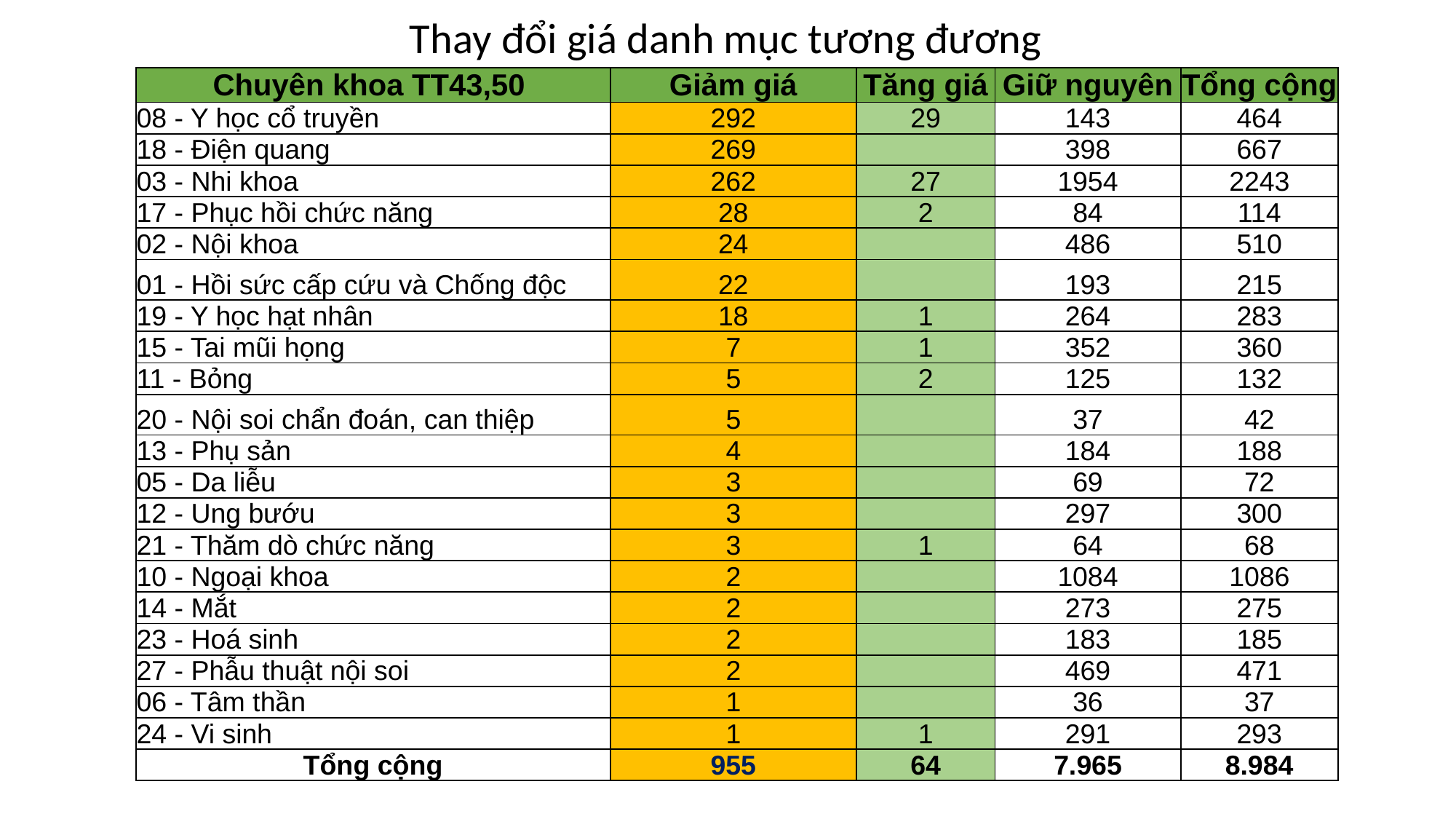

# Thay đổi giá danh mục tương đương
| Chuyên khoa TT43,50 | Giảm giá | Tăng giá | Giữ nguyên | Tổng cộng |
| --- | --- | --- | --- | --- |
| 08 - Y học cổ truyền | 292 | 29 | 143 | 464 |
| 18 - Điện quang | 269 |  | 398 | 667 |
| 03 - Nhi khoa | 262 | 27 | 1954 | 2243 |
| 17 - Phục hồi chức năng | 28 | 2 | 84 | 114 |
| 02 - Nội khoa | 24 |  | 486 | 510 |
| 01 - Hồi sức cấp cứu và Chống độc | 22 |  | 193 | 215 |
| 19 - Y học hạt nhân | 18 | 1 | 264 | 283 |
| 15 - Tai mũi họng | 7 | 1 | 352 | 360 |
| 11 - Bỏng | 5 | 2 | 125 | 132 |
| 20 - Nội soi chẩn đoán, can thiệp | 5 |  | 37 | 42 |
| 13 - Phụ sản | 4 |  | 184 | 188 |
| 05 - Da liễu | 3 |  | 69 | 72 |
| 12 - Ung bướu | 3 |  | 297 | 300 |
| 21 - Thăm dò chức năng | 3 | 1 | 64 | 68 |
| 10 - Ngoại khoa | 2 |  | 1084 | 1086 |
| 14 - Mắt | 2 |  | 273 | 275 |
| 23 - Hoá sinh | 2 |  | 183 | 185 |
| 27 - Phẫu thuật nội soi | 2 |  | 469 | 471 |
| 06 - Tâm thần | 1 |  | 36 | 37 |
| 24 - Vi sinh | 1 | 1 | 291 | 293 |
| Tổng cộng | 955 | 64 | 7.965 | 8.984 |